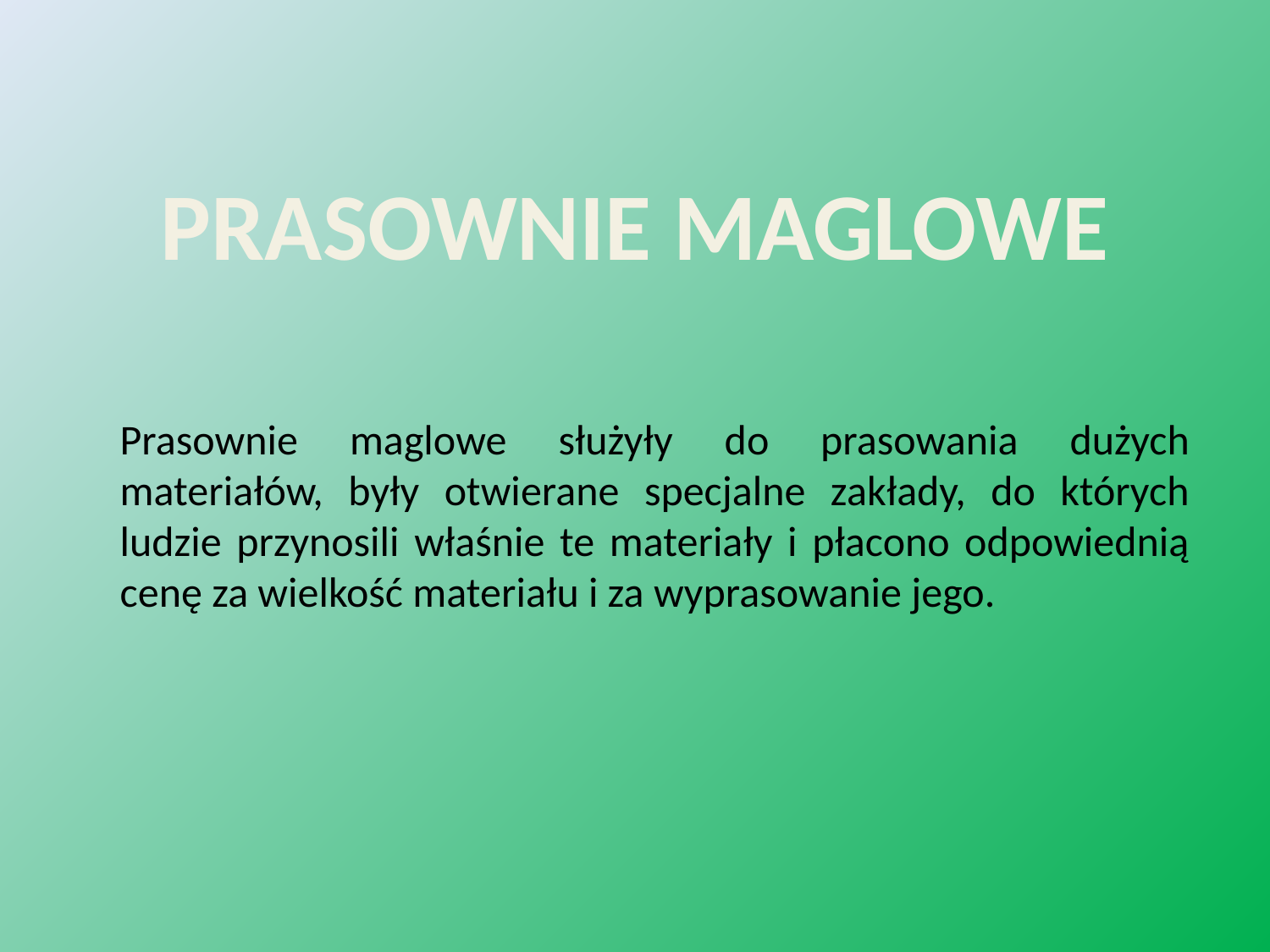

PRASOWNIE MAGLOWE
	Prasownie maglowe służyły do prasowania dużych materiałów, były otwierane specjalne zakłady, do których ludzie przynosili właśnie te materiały i płacono odpowiednią cenę za wielkość materiału i za wyprasowanie jego.